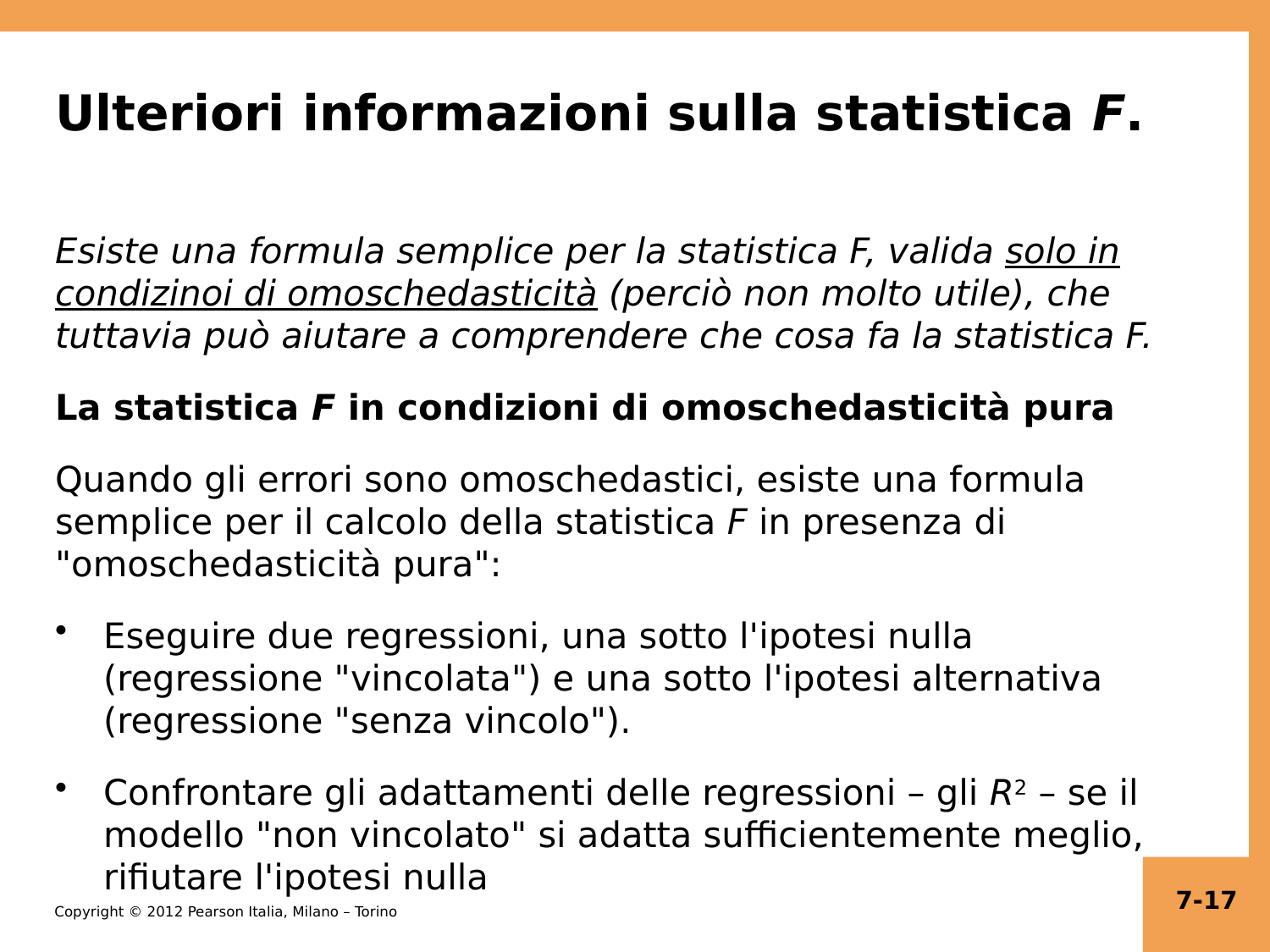

# Ulteriori informazioni sulla statistica F.
Esiste una formula semplice per la statistica F, valida solo in condizinoi di omoschedasticità (perciò non molto utile), che tuttavia può aiutare a comprendere che cosa fa la statistica F.
La statistica F in condizioni di omoschedasticità pura
Quando gli errori sono omoschedastici, esiste una formula semplice per il calcolo della statistica F in presenza di "omoschedasticità pura":
Eseguire due regressioni, una sotto l'ipotesi nulla (regressione "vincolata") e una sotto l'ipotesi alternativa (regressione "senza vincolo").
Confrontare gli adattamenti delle regressioni – gli R2 – se il modello "non vincolato" si adatta sufficientemente meglio, rifiutare l'ipotesi nulla

7-17